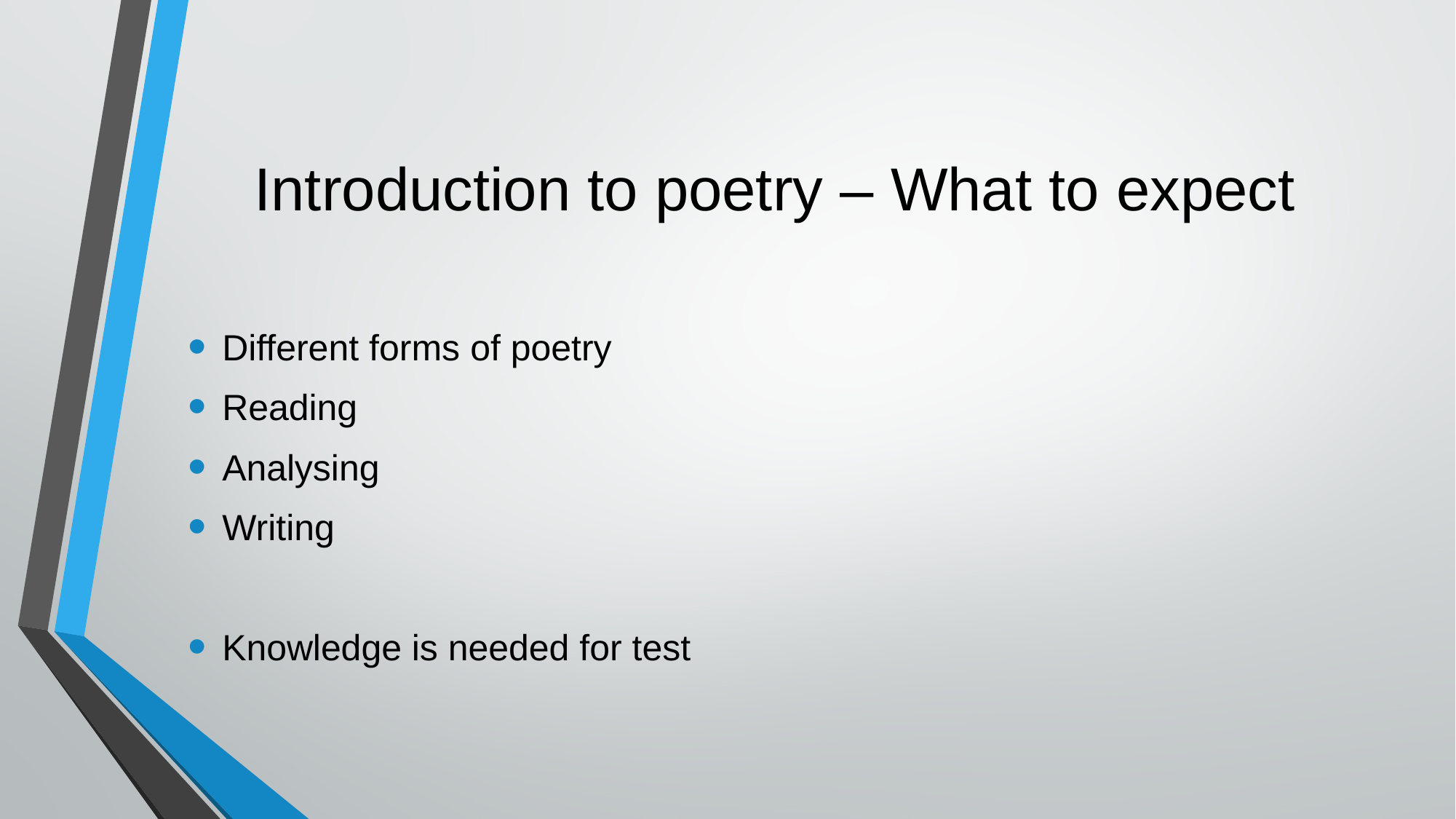

# Introduction to poetry – What to expect
Different forms of poetry
Reading
Analysing
Writing

Knowledge is needed for test